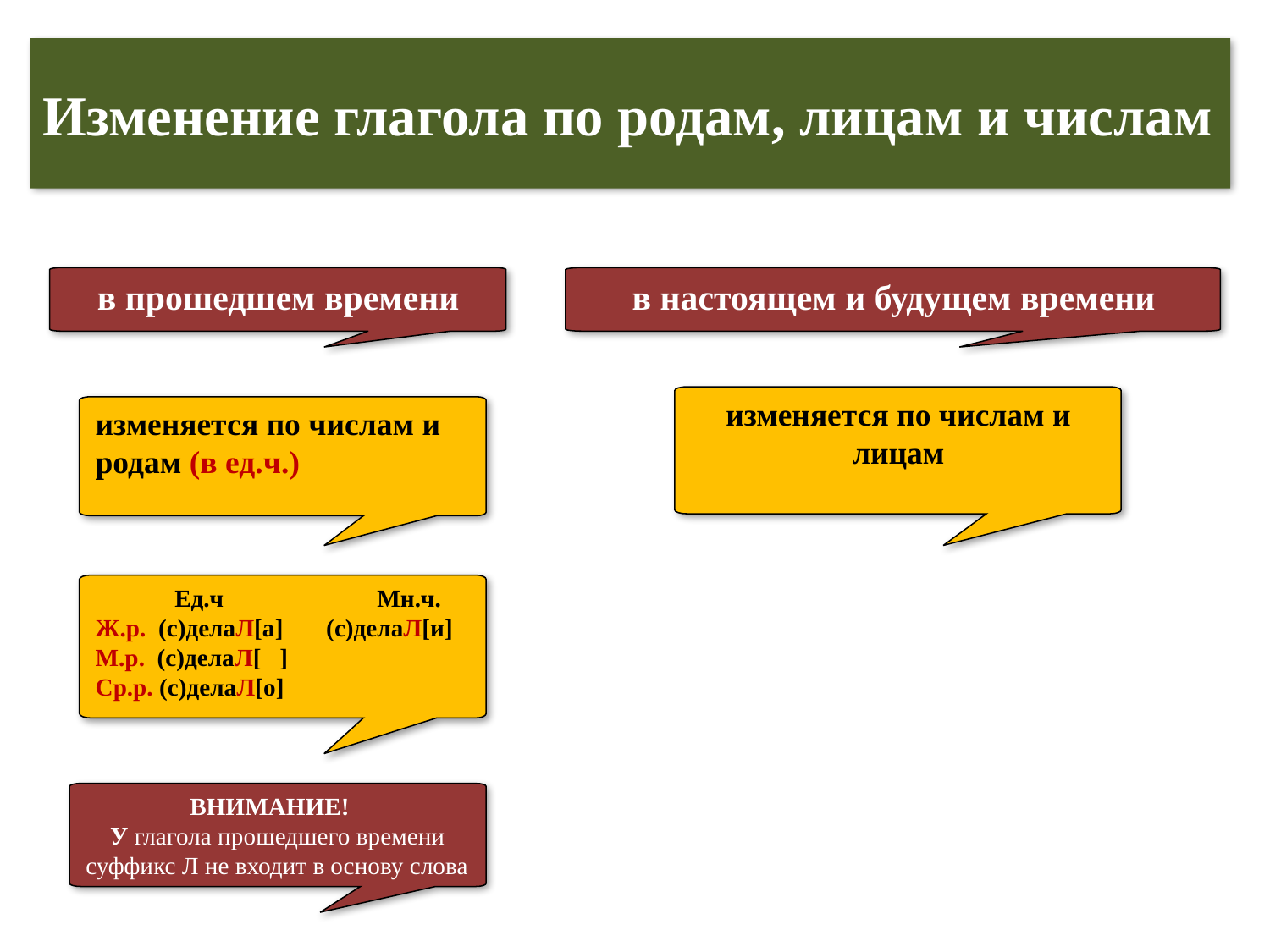

# Изменение глагола по родам, лицам и числам
в прошедшем времени
в настоящем и будущем времени
изменяется по числам и лицам
изменяется по числам и родам (в ед.ч.)
        Ед.ч                         Мн.ч.
Ж.р.  (с)делаЛ[а]       (с)делаЛ[и]
М.р.  (с)делаЛ[   ]
Ср.р. (с)делаЛ[о]

                 ВНИМАНИЕ!
    У глагола прошедшего времени суффикс Л не входит в основу слова